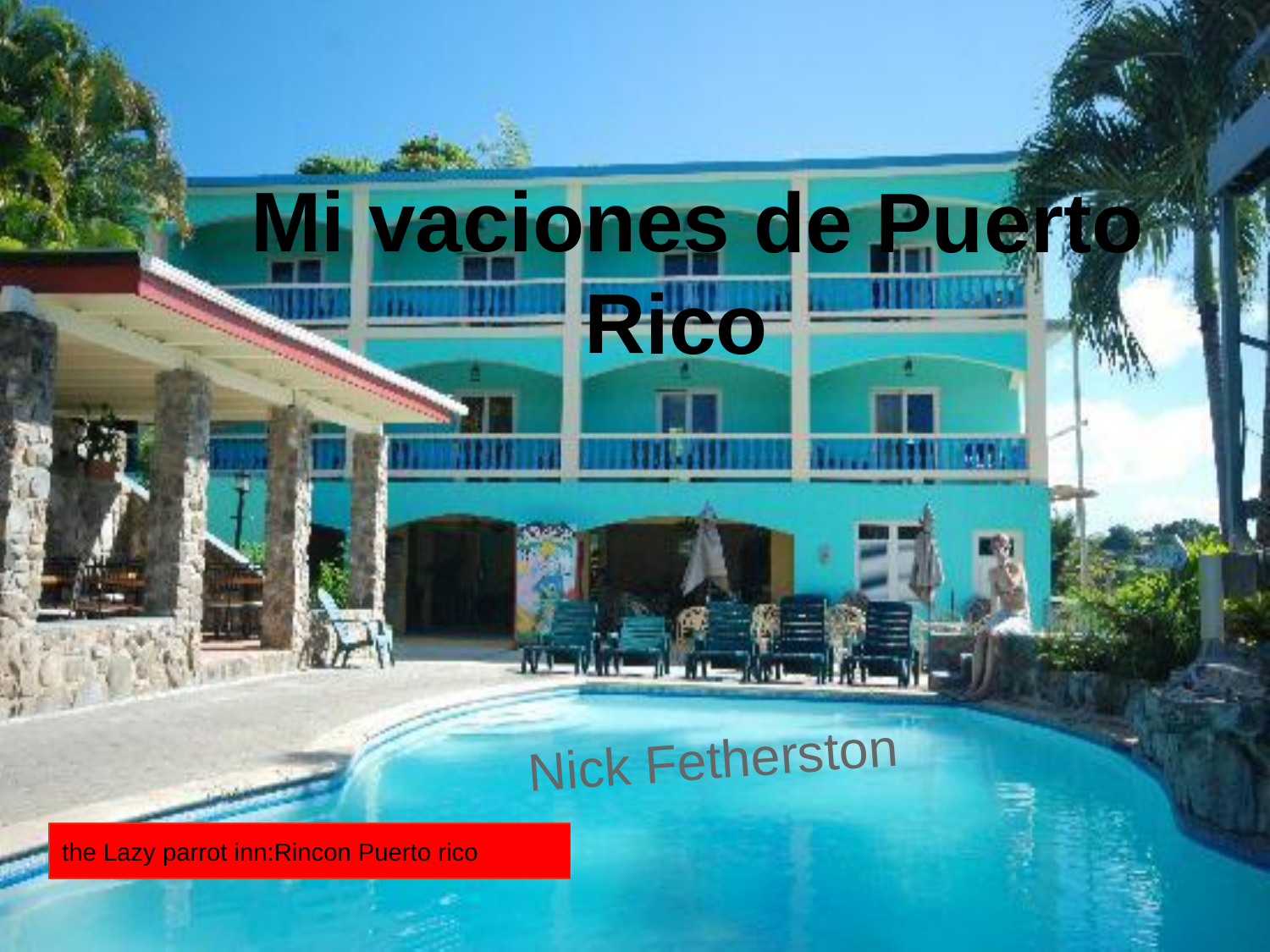

# Mi vaciones de Puerto Rico
Nick Fetherston

the Lazy parrot inn:Rincon Puerto rico